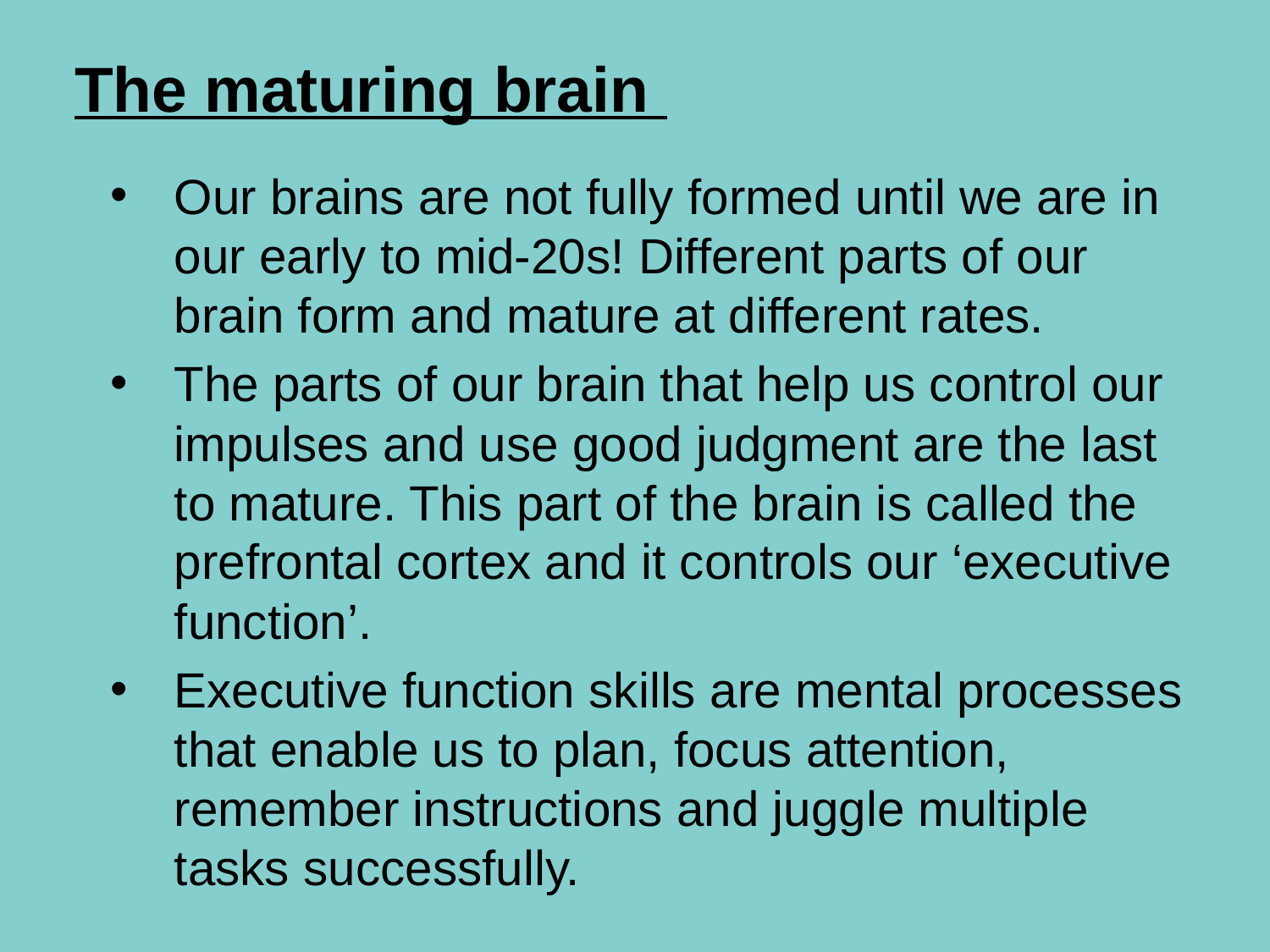

# The maturing brain
Our brains are not fully formed until we are in our early to mid-20s! Different parts of our brain form and mature at different rates.
The parts of our brain that help us control our impulses and use good judgment are the last to mature. This part of the brain is called the prefrontal cortex and it controls our ‘executive function’.
Executive function skills are mental processes that enable us to plan, focus attention, remember instructions and juggle multiple tasks successfully.